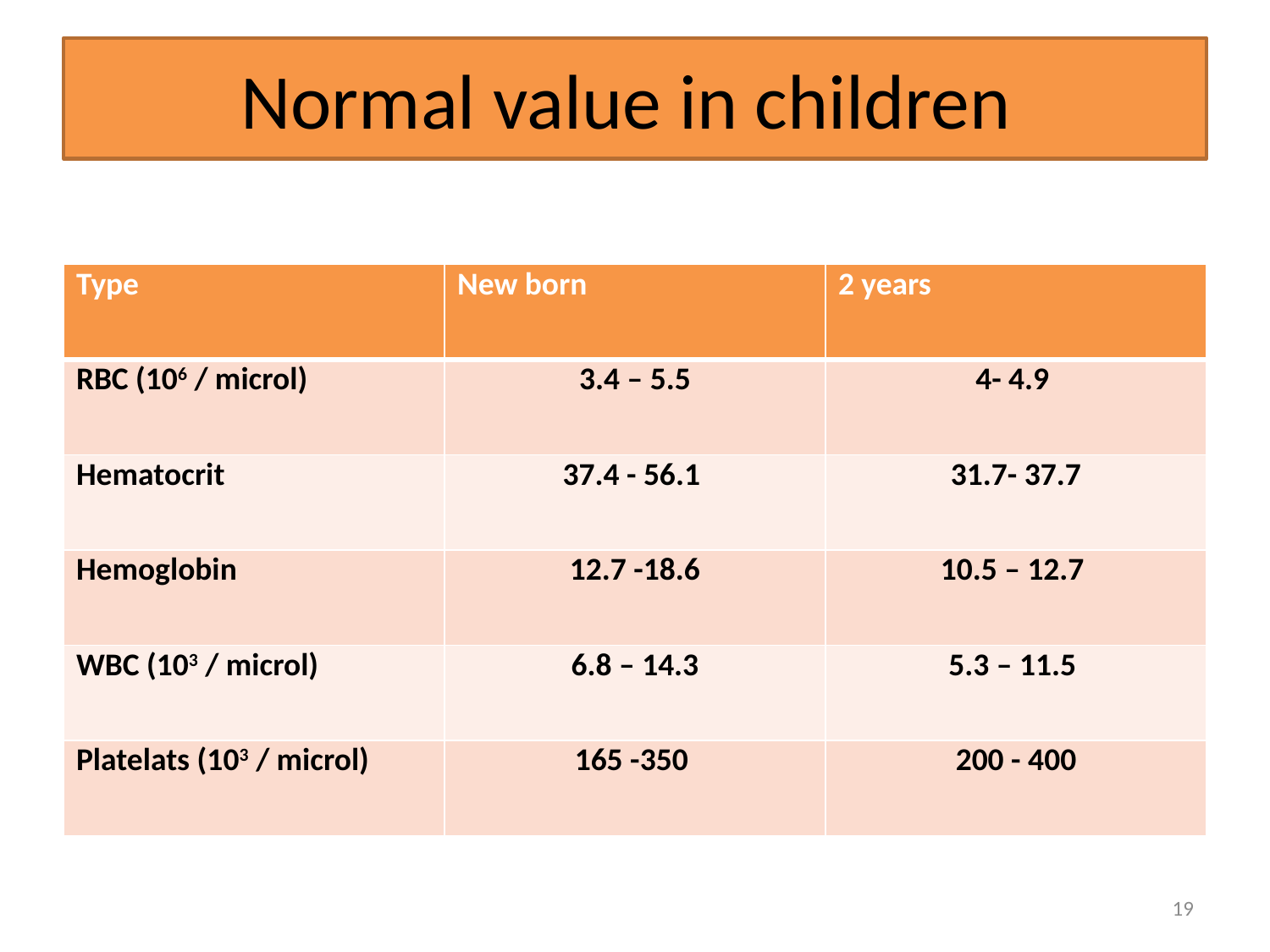

# Normal value in children
| Type | New born | 2 years |
| --- | --- | --- |
| RBC (106 / microl) | 3.4 – 5.5 | 4- 4.9 |
| Hematocrit | 37.4 - 56.1 | 31.7- 37.7 |
| Hemoglobin | 12.7 -18.6 | 10.5 – 12.7 |
| WBC (103 / microl) | 6.8 – 14.3 | 5.3 – 11.5 |
| Platelats (103 / microl) | 165 -350 | 200 - 400 |
19